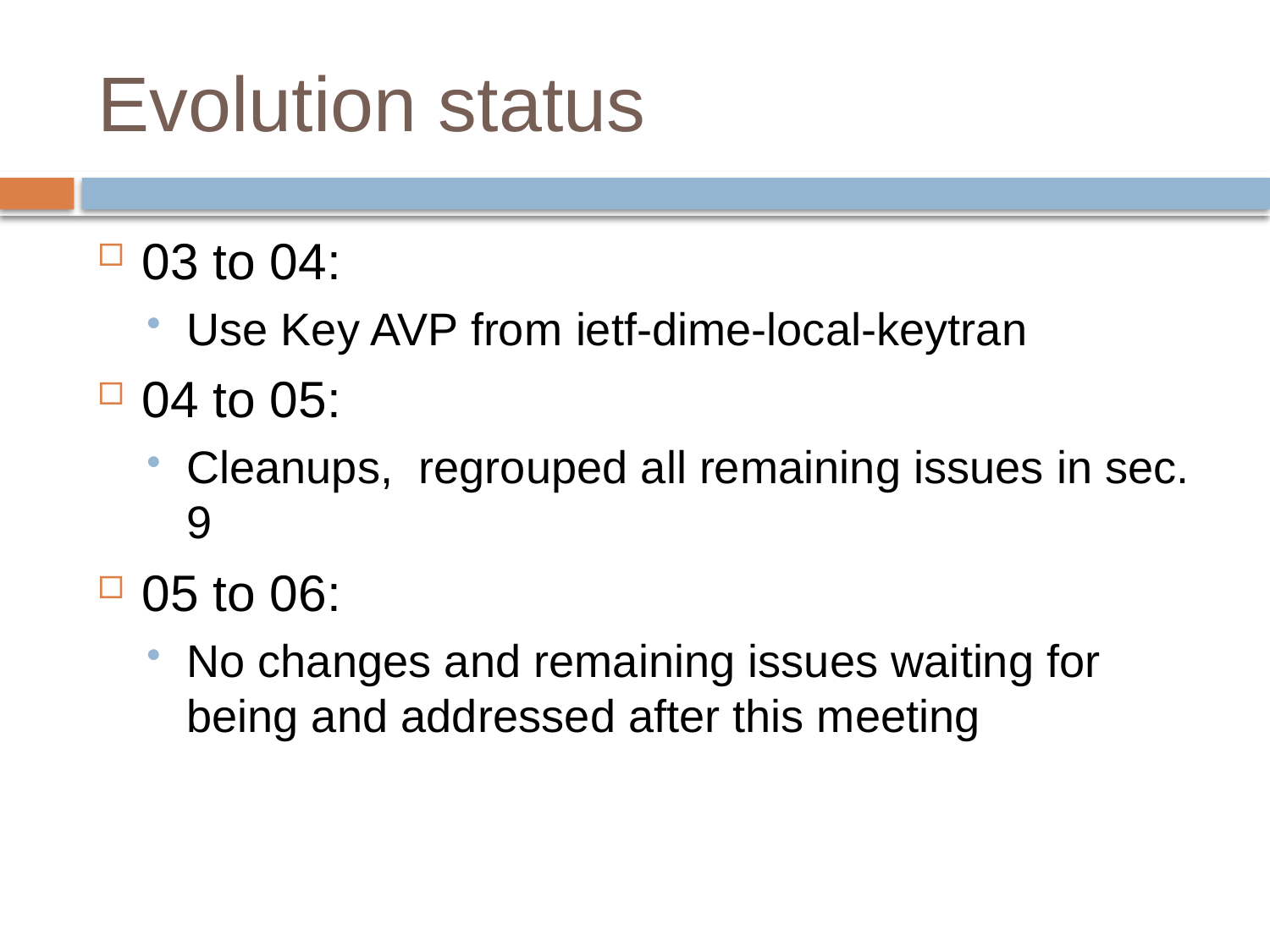

# Evolution status
03 to 04:
Use Key AVP from ietf-dime-local-keytran
04 to 05:
Cleanups,  regrouped all remaining issues in sec. 9
05 to 06:
No changes and remaining issues waiting for being and addressed after this meeting